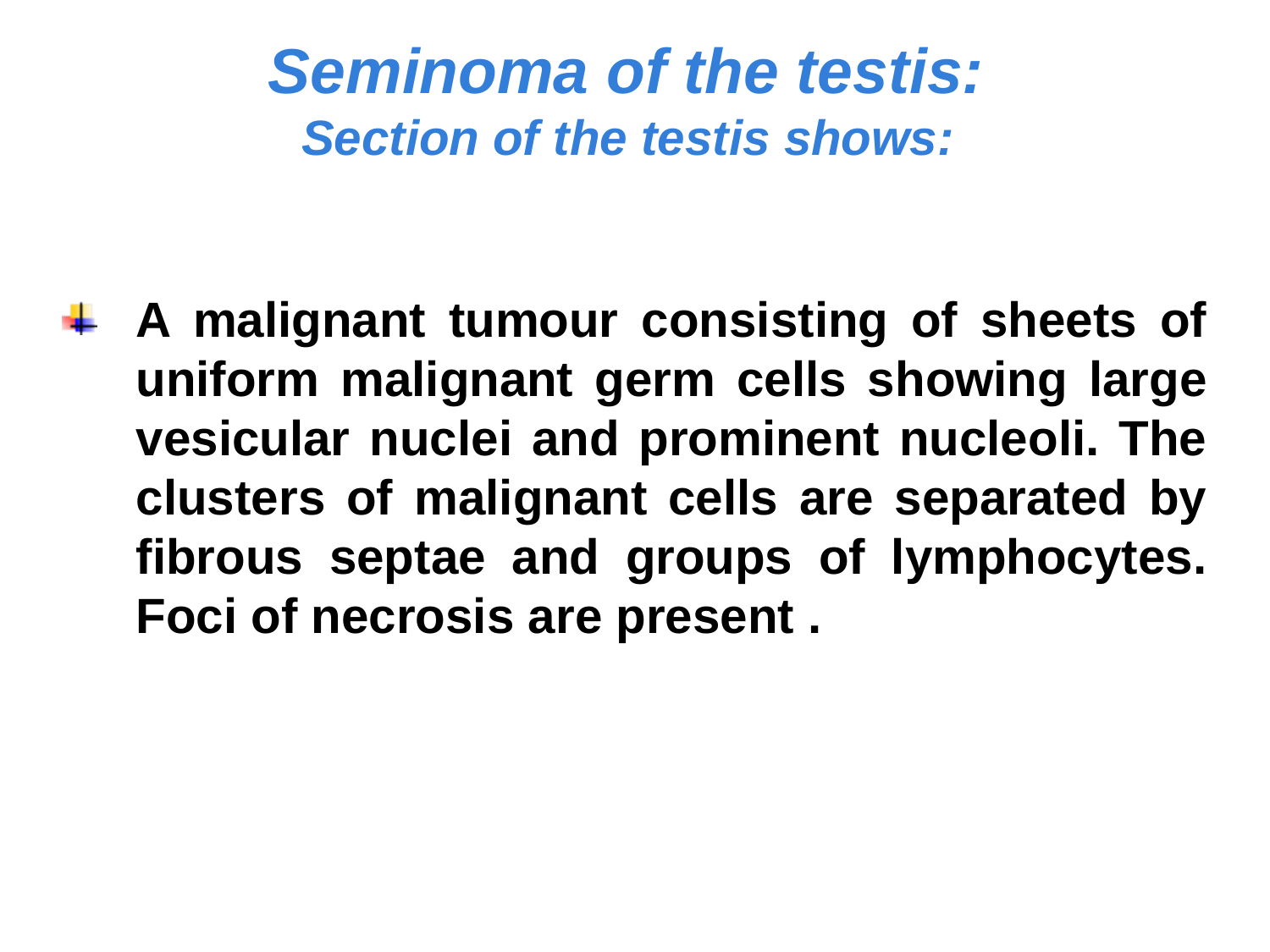

# Seminoma of the testis: Section of the testis shows:
A malignant tumour consisting of sheets of uniform malignant germ cells showing large vesicular nuclei and prominent nucleoli. The clusters of malignant cells are separated by fibrous septae and groups of lymphocytes. Foci of necrosis are present .